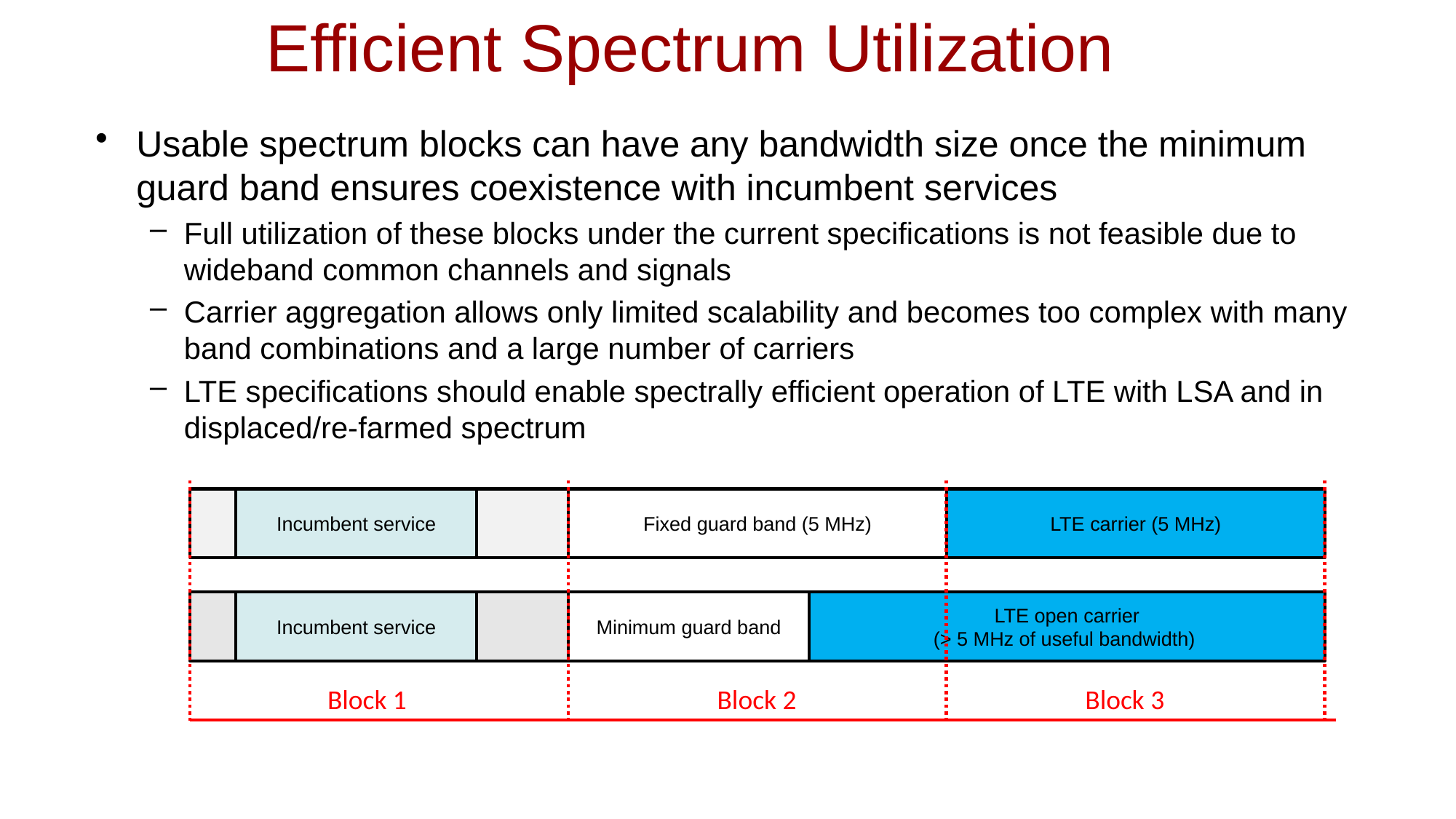

# Efficient Spectrum Utilization
Usable spectrum blocks can have any bandwidth size once the minimum guard band ensures coexistence with incumbent services
Full utilization of these blocks under the current specifications is not feasible due to wideband common channels and signals
Carrier aggregation allows only limited scalability and becomes too complex with many band combinations and a large number of carriers
LTE specifications should enable spectrally efficient operation of LTE with LSA and in displaced/re-farmed spectrum

Incumbent service
Fixed guard band (5 MHz)
LTE carrier (5 MHz)

Incumbent service
Minimum guard band
LTE open carrier
(> 5 MHz of useful bandwidth)
Block 1
Block 2
Block 3